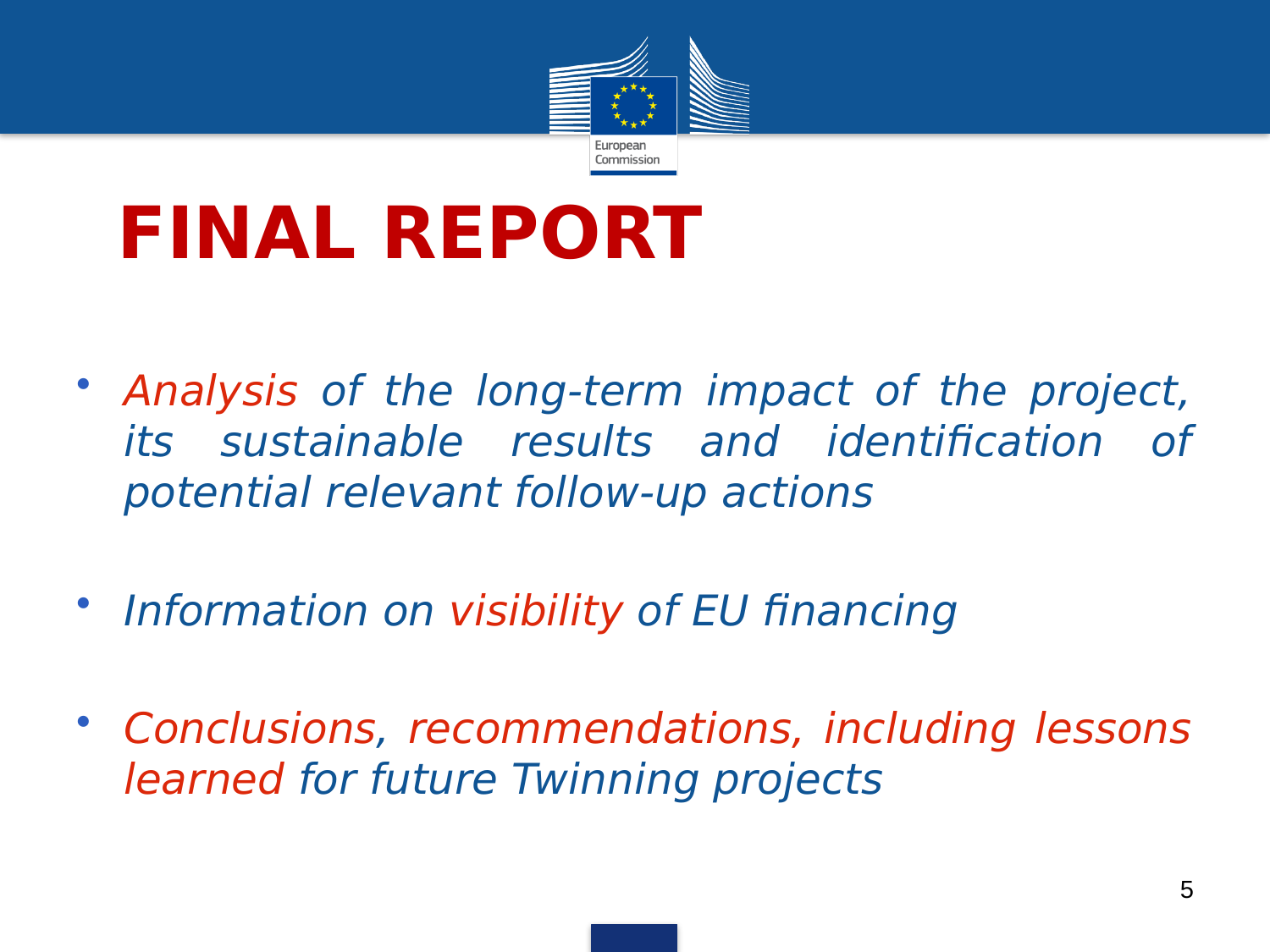

# FINAL REPORT
Analysis of the long-term impact of the project, its sustainable results and identification of potential relevant follow-up actions

Information on visibility of EU financing

Conclusions, recommendations, including lessons learned for future Twinning projects
5